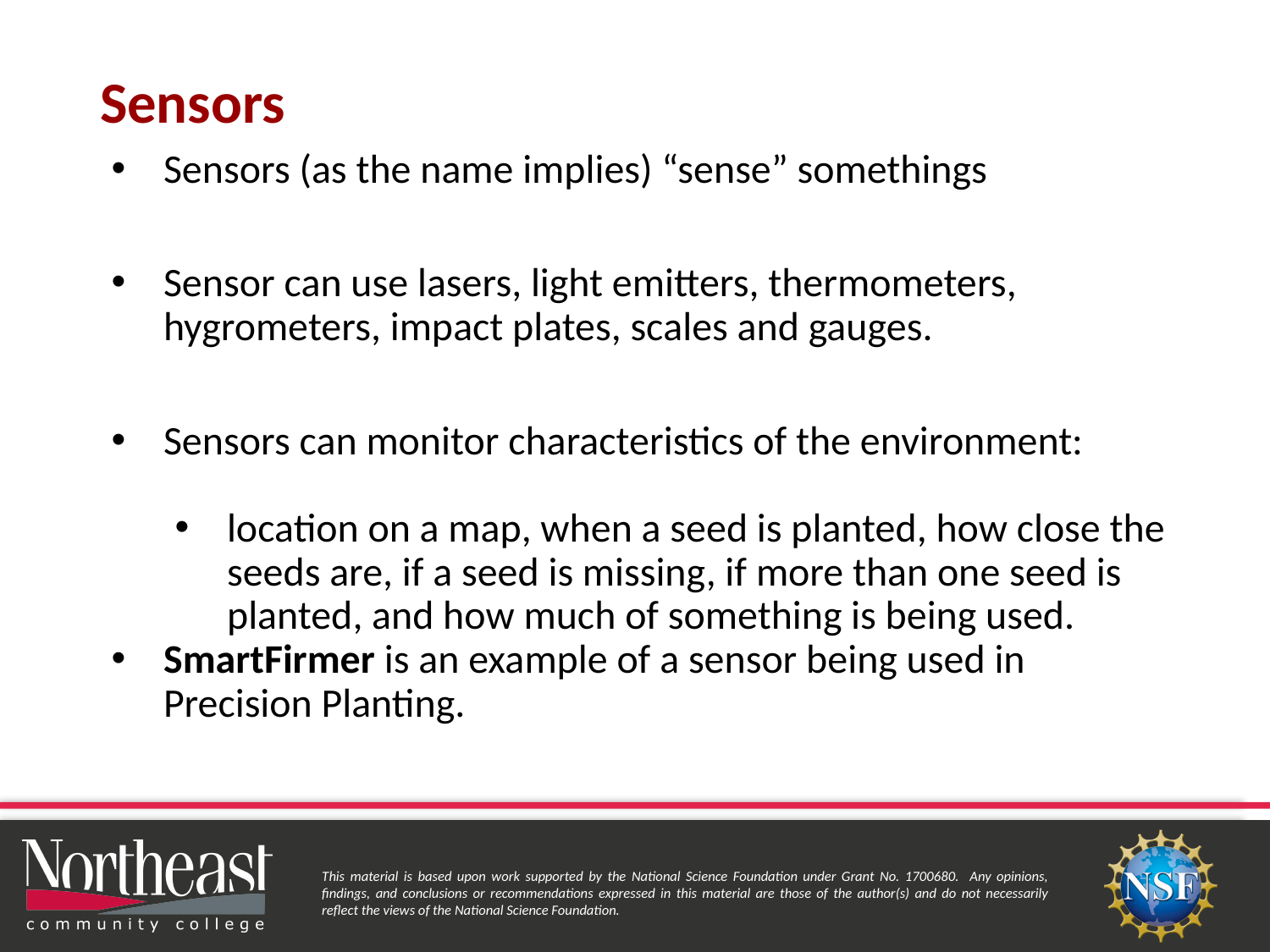

# Sensors
Sensors (as the name implies) “sense” somethings

Sensor can use lasers, light emitters, thermometers, hygrometers, impact plates, scales and gauges.

Sensors can monitor characteristics of the environment:
location on a map, when a seed is planted, how close the seeds are, if a seed is missing, if more than one seed is planted, and how much of something is being used.
SmartFirmer is an example of a sensor being used in Precision Planting.